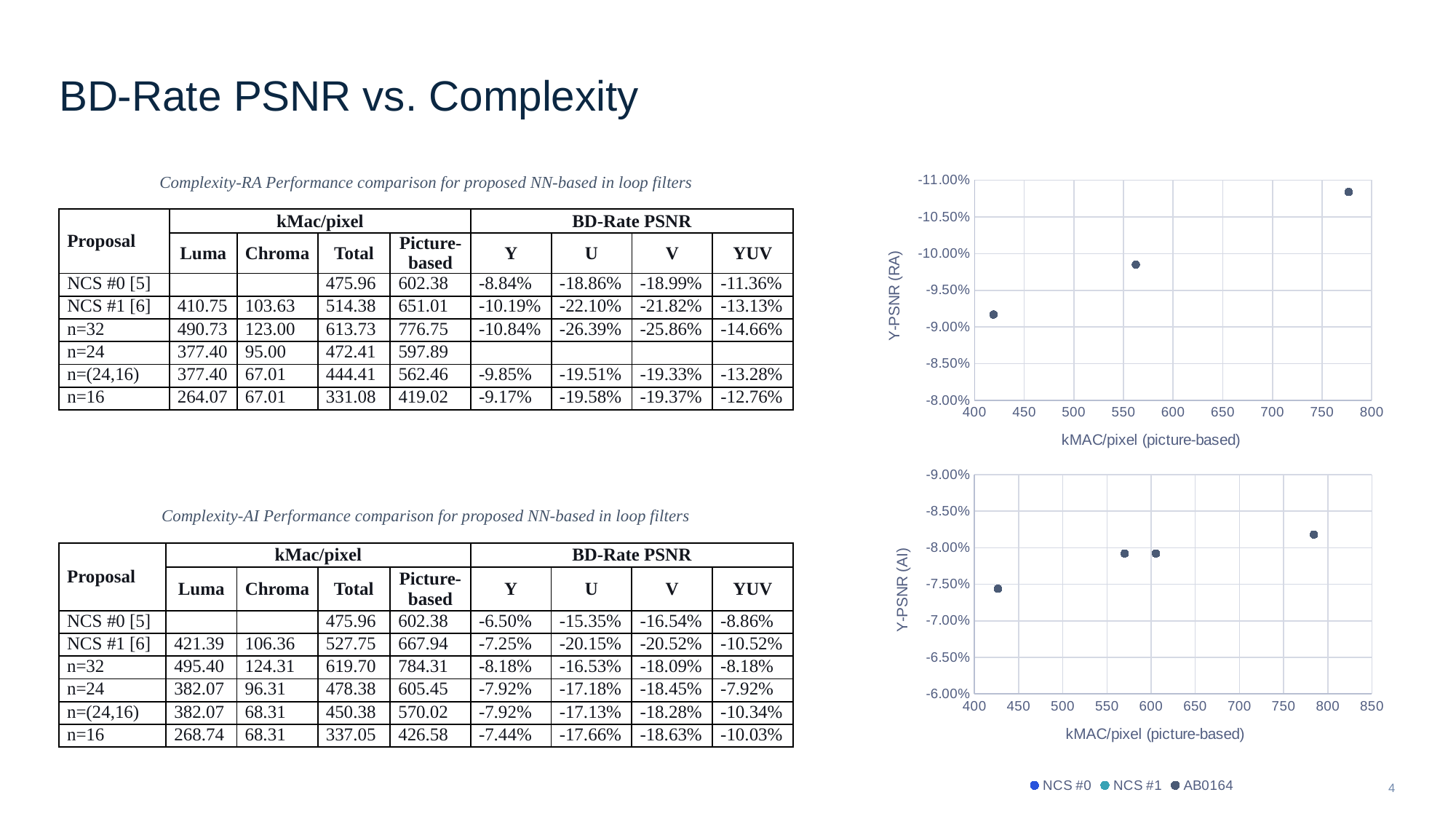

# BD-Rate PSNR vs. Complexity
Complexity-RA Performance comparison for proposed NN-based in loop filters

### Chart

| Category |  |  |  |
|---|---|---|---|
| Proposal | kMac/pixel |  |  |  | BD-Rate PSNR |  |  |  |
| --- | --- | --- | --- | --- | --- | --- | --- | --- |
|  | Luma | Chroma | Total | Picture-based | Y | U | V | YUV |
| NCS #0 [5] |  |  | 475.96 | 602.38 | -8.84% | -18.86% | -18.99% | -11.36% |
| NCS #1 [6] | 410.75 | 103.63 | 514.38 | 651.01 | -10.19% | -22.10% | -21.82% | -13.13% |
| n=32 | 490.73 | 123.00 | 613.73 | 776.75 | -10.84% | -26.39% | -25.86% | -14.66% |
| n=24 | 377.40 | 95.00 | 472.41 | 597.89 |  |  |  |  |
| n=(24,16) | 377.40 | 67.01 | 444.41 | 562.46 | -9.85% | -19.51% | -19.33% | -13.28% |
| n=16 | 264.07 | 67.01 | 331.08 | 419.02 | -9.17% | -19.58% | -19.37% | -12.76% |

### Chart

| Category |  |  |  |
|---|---|---|---|
Complexity-AI Performance comparison for proposed NN-based in loop filters
| Proposal | kMac/pixel |  |  |  | BD-Rate PSNR |  |  |  |
| --- | --- | --- | --- | --- | --- | --- | --- | --- |
|  | Luma | Chroma | Total | Picture-based | Y | U | V | YUV |
| NCS #0 [5] |  |  | 475.96 | 602.38 | -6.50% | -15.35% | -16.54% | -8.86% |
| NCS #1 [6] | 421.39 | 106.36 | 527.75 | 667.94 | -7.25% | -20.15% | -20.52% | -10.52% |
| n=32 | 495.40 | 124.31 | 619.70 | 784.31 | -8.18% | -16.53% | -18.09% | -8.18% |
| n=24 | 382.07 | 96.31 | 478.38 | 605.45 | -7.92% | -17.18% | -18.45% | -7.92% |
| n=(24,16) | 382.07 | 68.31 | 450.38 | 570.02 | -7.92% | -17.13% | -18.28% | -10.34% |
| n=16 | 268.74 | 68.31 | 337.05 | 426.58 | -7.44% | -17.66% | -18.63% | -10.03% |